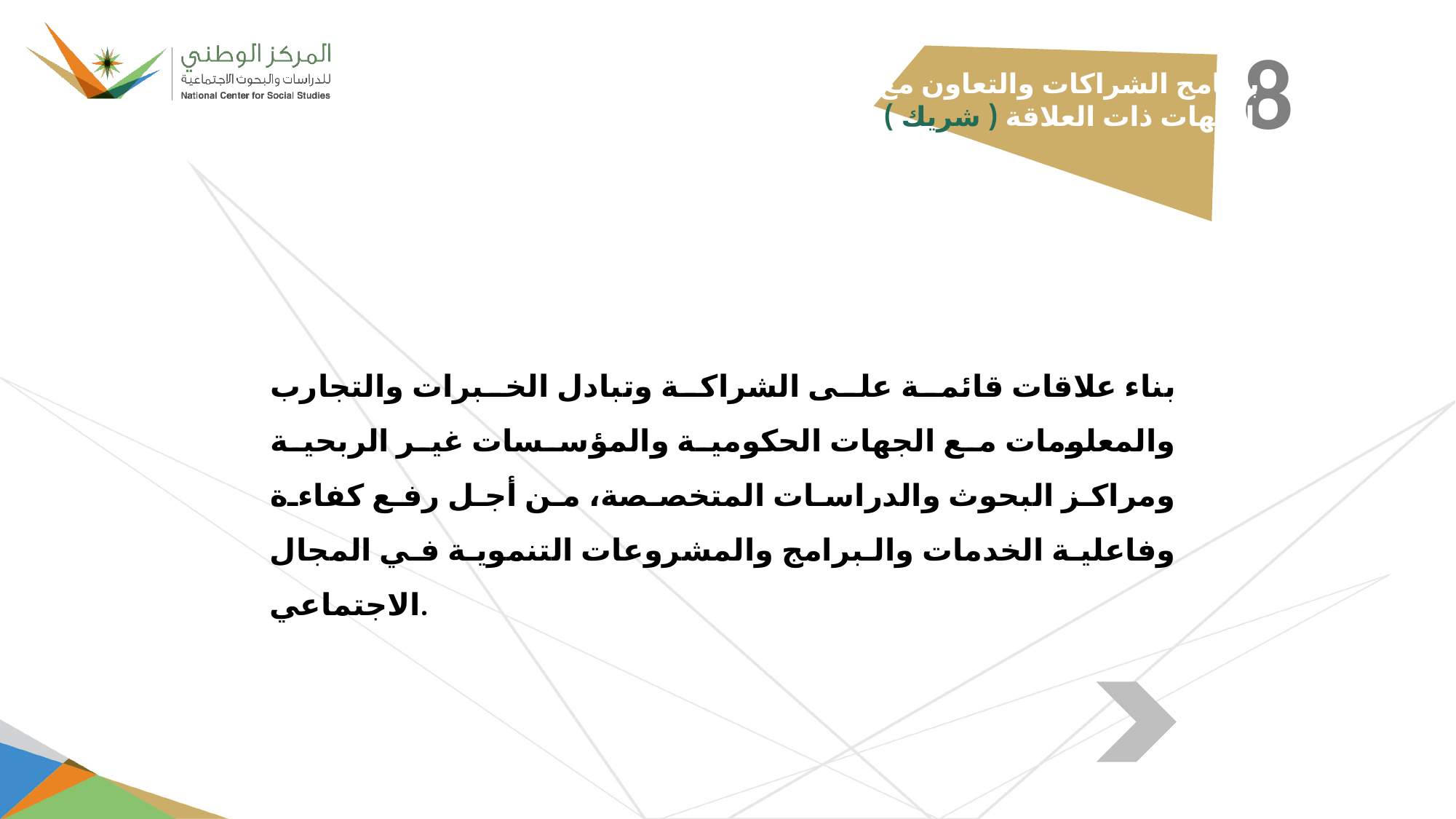

8
برنامج الشراكات والتعاون مع
الجهات ذات العلاقة ( شريك )
بناء علاقات قائمة على الشراكة وتبادل الخبرات والتجارب والمعلومات مع الجهات الحكومية والمؤسسات غير الربحية ومراكز البحوث والدراسات المتخصصة، من أجل رفع كفاءة وفاعلية الخدمات والبرامج والمشروعات التنموية في المجال الاجتماعي.